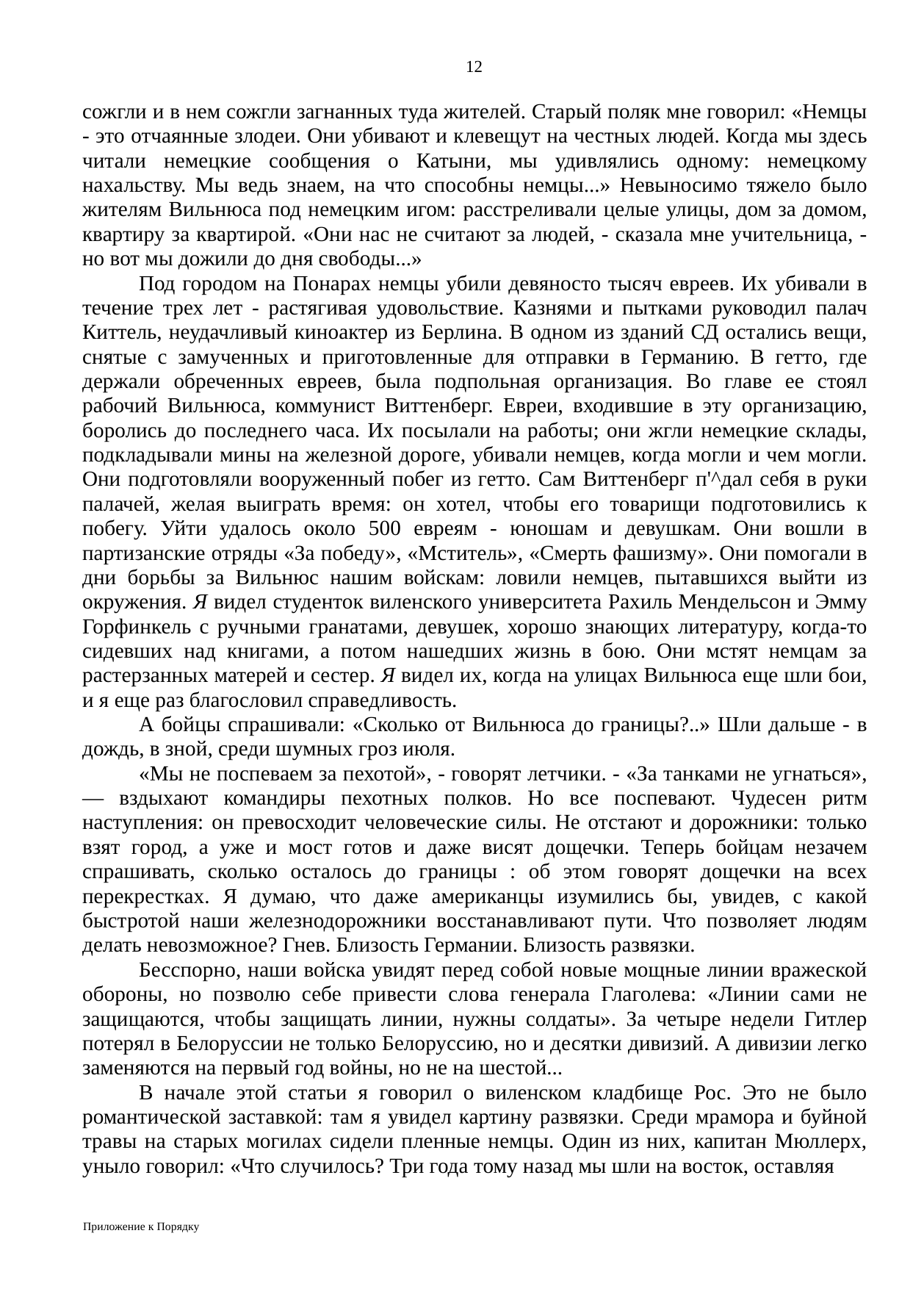

12
сожгли и в нем сожгли загнанных туда жителей. Старый поляк мне говорил: «Немцы - это отчаянные злодеи. Они убивают и клевещут на честных людей. Когда мы здесь читали немецкие сообщения о Катыни, мы удивлялись одному: немецкому нахальству. Мы ведь знаем, на что способны немцы...» Невыносимо тяжело было жителям Вильнюса под немецким игом: расстреливали целые улицы, дом за домом, квартиру за квартирой. «Они нас не считают за людей, - сказала мне учительница, -но вот мы дожили до дня свободы...»
Под городом на Понарах немцы убили девяносто тысяч евреев. Их убивали в течение трех лет - растягивая удовольствие. Казнями и пытками руководил палач Киттель, неудачливый киноактер из Берлина. В одном из зданий СД остались вещи, снятые с замученных и приготовленные для отправки в Германию. В гетто, где держали обреченных евреев, была подпольная организация. Во главе ее стоял рабочий Вильнюса, коммунист Виттенберг. Евреи, входившие в эту организацию, боролись до последнего часа. Их посылали на работы; они жгли немецкие склады, подкладывали мины на железной дороге, убивали немцев, когда могли и чем могли. Они подготовляли вооруженный побег из гетто. Сам Виттенберг п'^дал себя в руки палачей, желая выиграть время: он хотел, чтобы его товарищи подготовились к побегу. Уйти удалось около 500 евреям - юношам и девушкам. Они вошли в партизанские отряды «За победу», «Мститель», «Смерть фашизму». Они помогали в дни борьбы за Вильнюс нашим войскам: ловили немцев, пытавшихся выйти из окружения. Я видел студенток виленского университета Рахиль Мендельсон и Эмму Горфинкель с ручными гранатами, девушек, хорошо знающих литературу, когда-то сидевших над книгами, а потом нашедших жизнь в бою. Они мстят немцам за растерзанных матерей и сестер. Я видел их, когда на улицах Вильнюса еще шли бои, и я еще раз благословил справедливость.
А бойцы спрашивали: «Сколько от Вильнюса до границы?..» Шли дальше - в дождь, в зной, среди шумных гроз июля.
«Мы не поспеваем за пехотой», - говорят летчики. - «За танками не угнаться», — вздыхают командиры пехотных полков. Но все поспевают. Чудесен ритм наступления: он превосходит человеческие силы. Не отстают и дорожники: только взят город, а уже и мост готов и даже висят дощечки. Теперь бойцам незачем спрашивать, сколько осталось до границы : об этом говорят дощечки на всех перекрестках. Я думаю, что даже американцы изумились бы, увидев, с какой быстротой наши железнодорожники восстанавливают пути. Что позволяет людям делать невозможное? Гнев. Близость Германии. Близость развязки.
Бесспорно, наши войска увидят перед собой новые мощные линии вражеской обороны, но позволю себе привести слова генерала Глаголева: «Линии сами не защищаются, чтобы защищать линии, нужны солдаты». За четыре недели Гитлер потерял в Белоруссии не только Белоруссию, но и десятки дивизий. А дивизии легко заменяются на первый год войны, но не на шестой...
В начале этой статьи я говорил о виленском кладбище Рос. Это не было романтической заставкой: там я увидел картину развязки. Среди мрамора и буйной травы на старых могилах сидели пленные немцы. Один из них, капитан Мюллерх, уныло говорил: «Что случилось? Три года тому назад мы шли на восток, оставляя
Приложение к Порядку